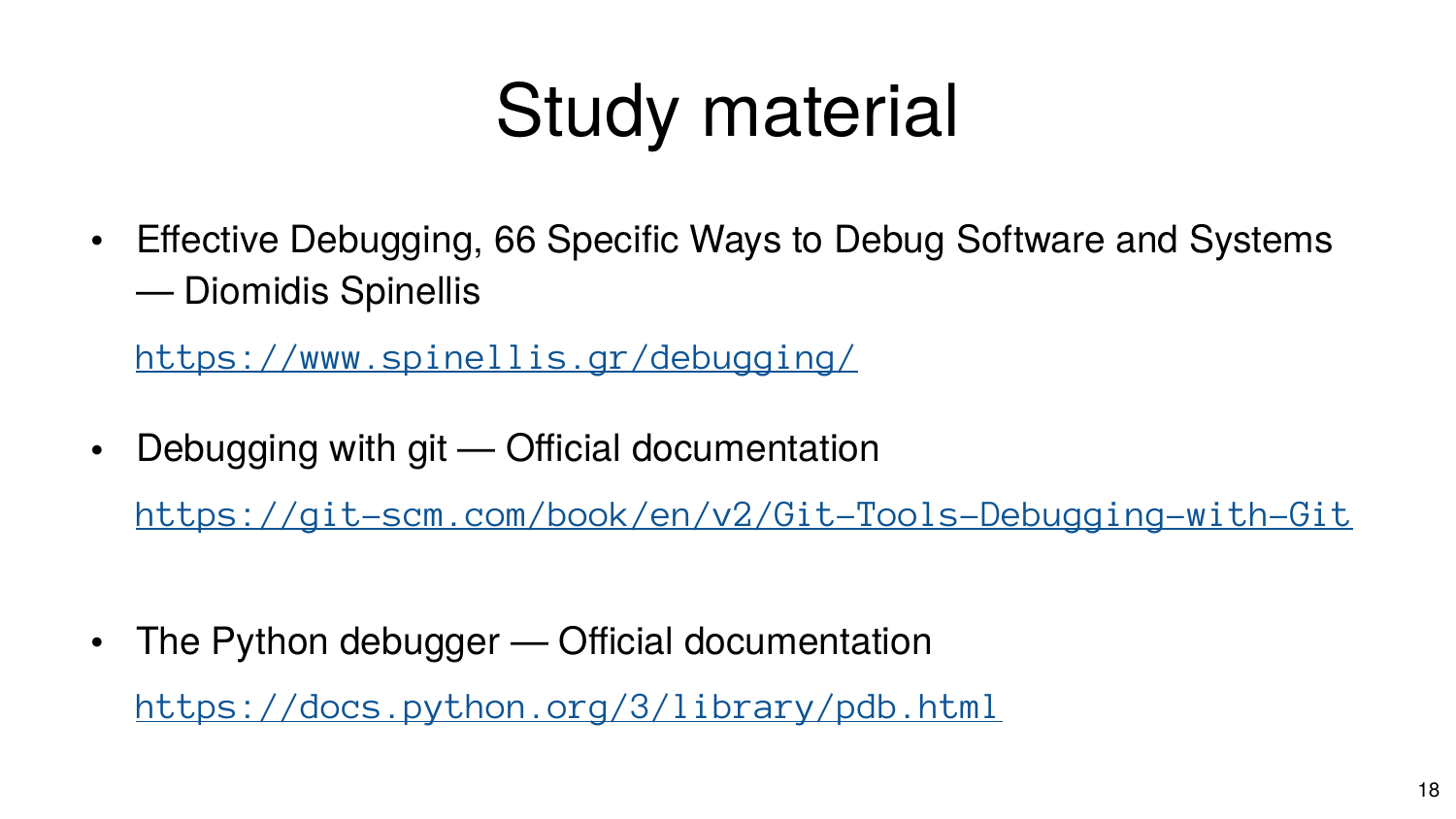

# Study material
Effective Debugging, 66 Specific Ways to Debug Software and Systems — Diomidis Spinellis
https://www.spinellis.gr/debugging/
Debugging with git — Official documentation
https://git-scm.com/book/en/v2/Git-Tools-Debugging-with-Git

The Python debugger — Official documentation
https://docs.python.org/3/library/pdb.html
18